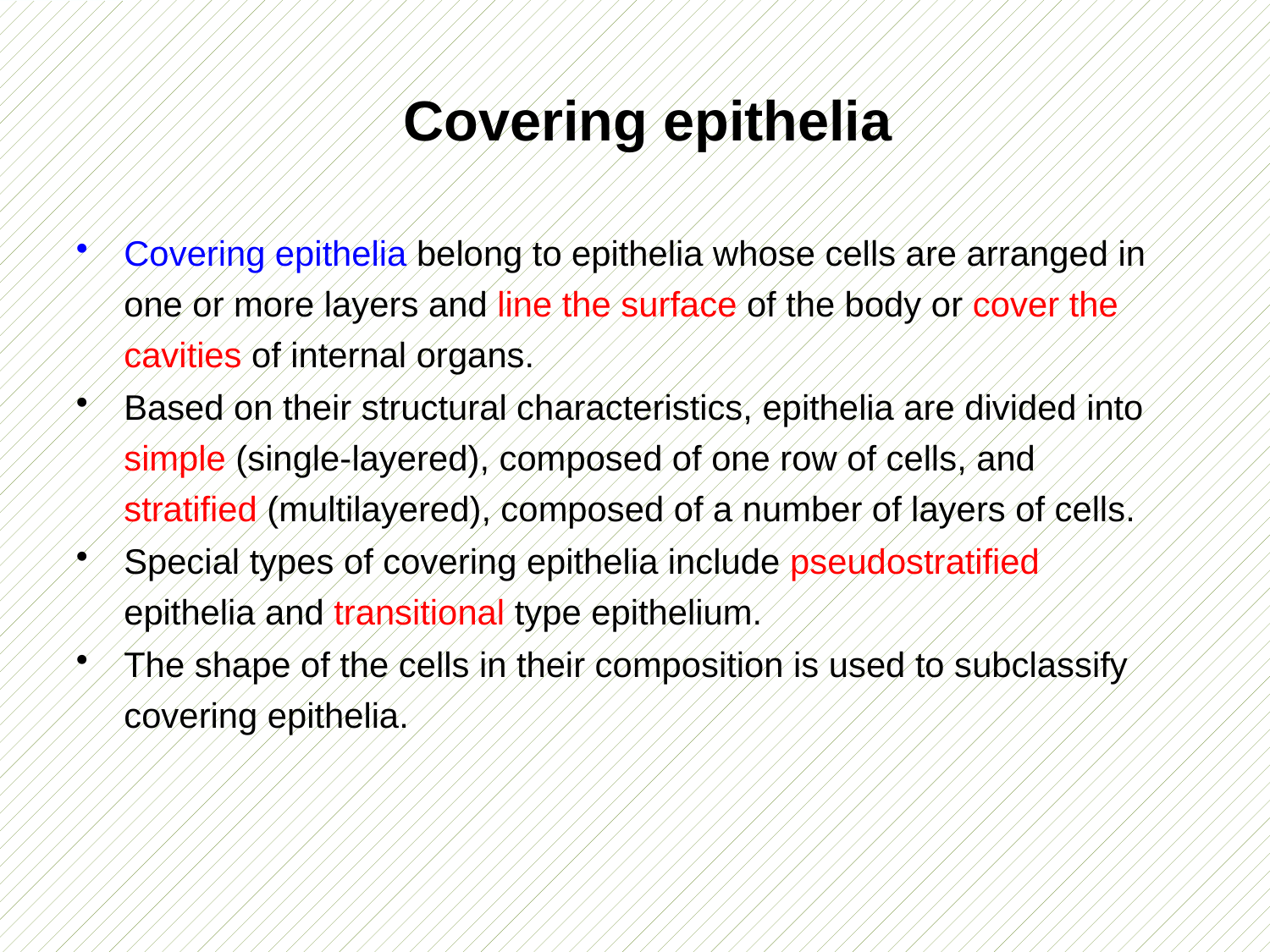

# Covering epithelia
Covering epithelia belong to epithelia whose cells are arranged in one or more layers and line the surface of the body or cover the cavities of internal organs.
Based on their structural characteristics, epithelia are divided into simple (single-layered), composed of one row of cells, and stratified (multilayered), composed of a number of layers of cells.
Special types of covering epithelia include pseudostratified epithelia and transitional type epithelium.
The shape of the cells in their composition is used to subclassify covering epithelia.